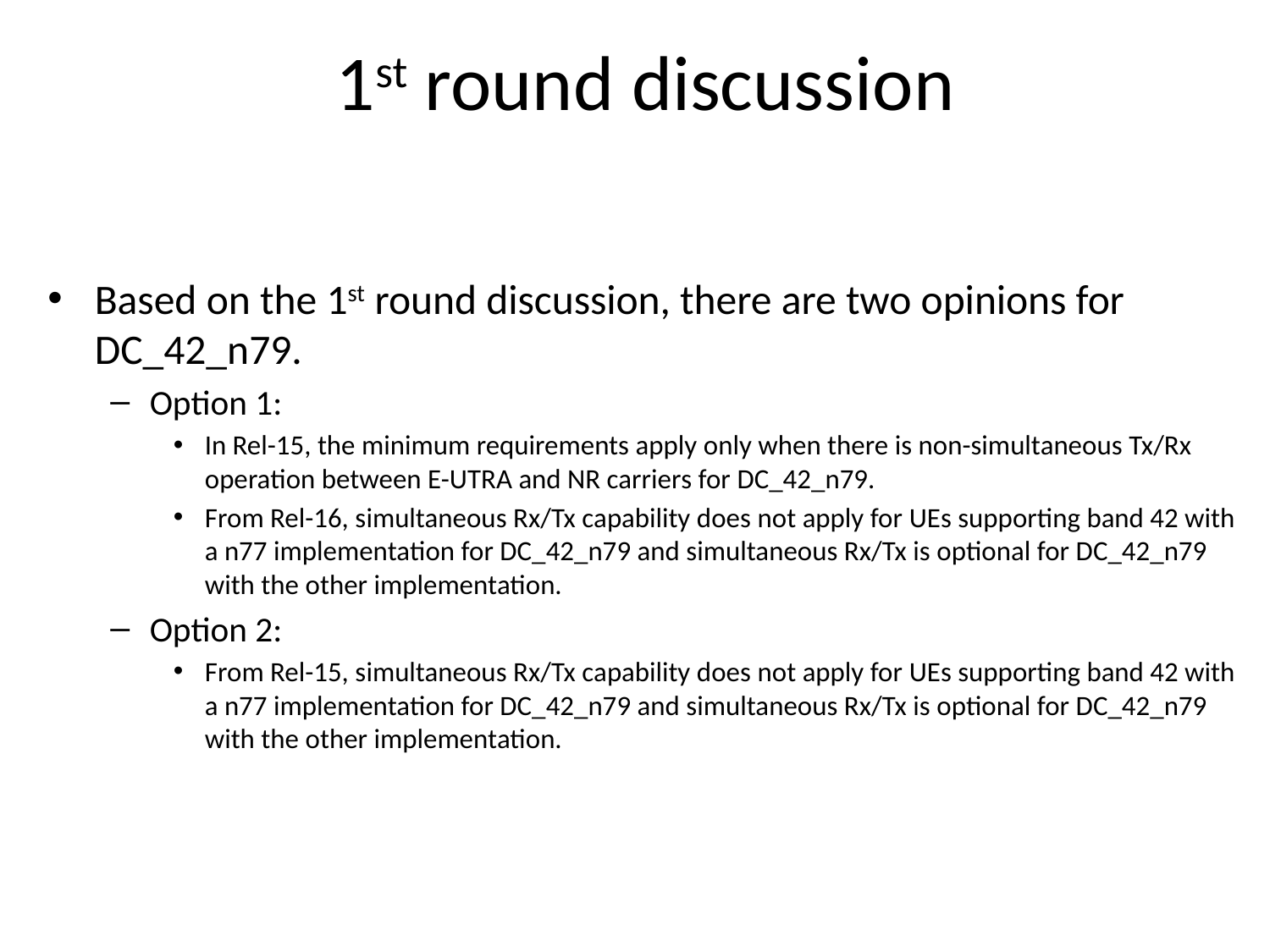

# 1st round discussion
Based on the 1st round discussion, there are two opinions for DC_42_n79.
Option 1:
In Rel-15, the minimum requirements apply only when there is non-simultaneous Tx/Rx operation between E-UTRA and NR carriers for DC_42_n79.
From Rel-16, simultaneous Rx/Tx capability does not apply for UEs supporting band 42 with a n77 implementation for DC_42_n79 and simultaneous Rx/Tx is optional for DC_42_n79 with the other implementation.
Option 2:
From Rel-15, simultaneous Rx/Tx capability does not apply for UEs supporting band 42 with a n77 implementation for DC_42_n79 and simultaneous Rx/Tx is optional for DC_42_n79 with the other implementation.